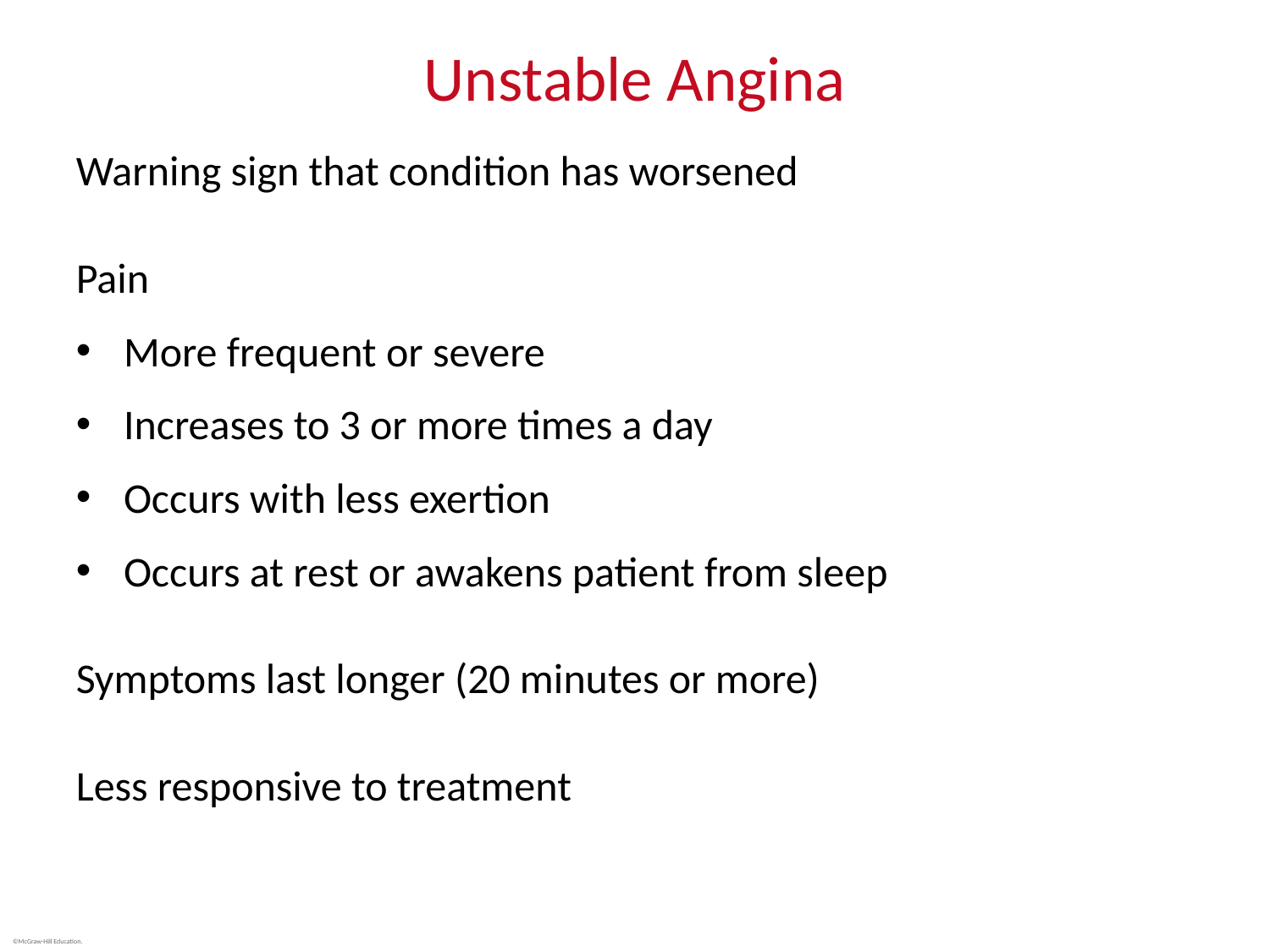

# Unstable Angina
Warning sign that condition has worsened
Pain
More frequent or severe
Increases to 3 or more times a day
Occurs with less exertion
Occurs at rest or awakens patient from sleep
Symptoms last longer (20 minutes or more)
Less responsive to treatment